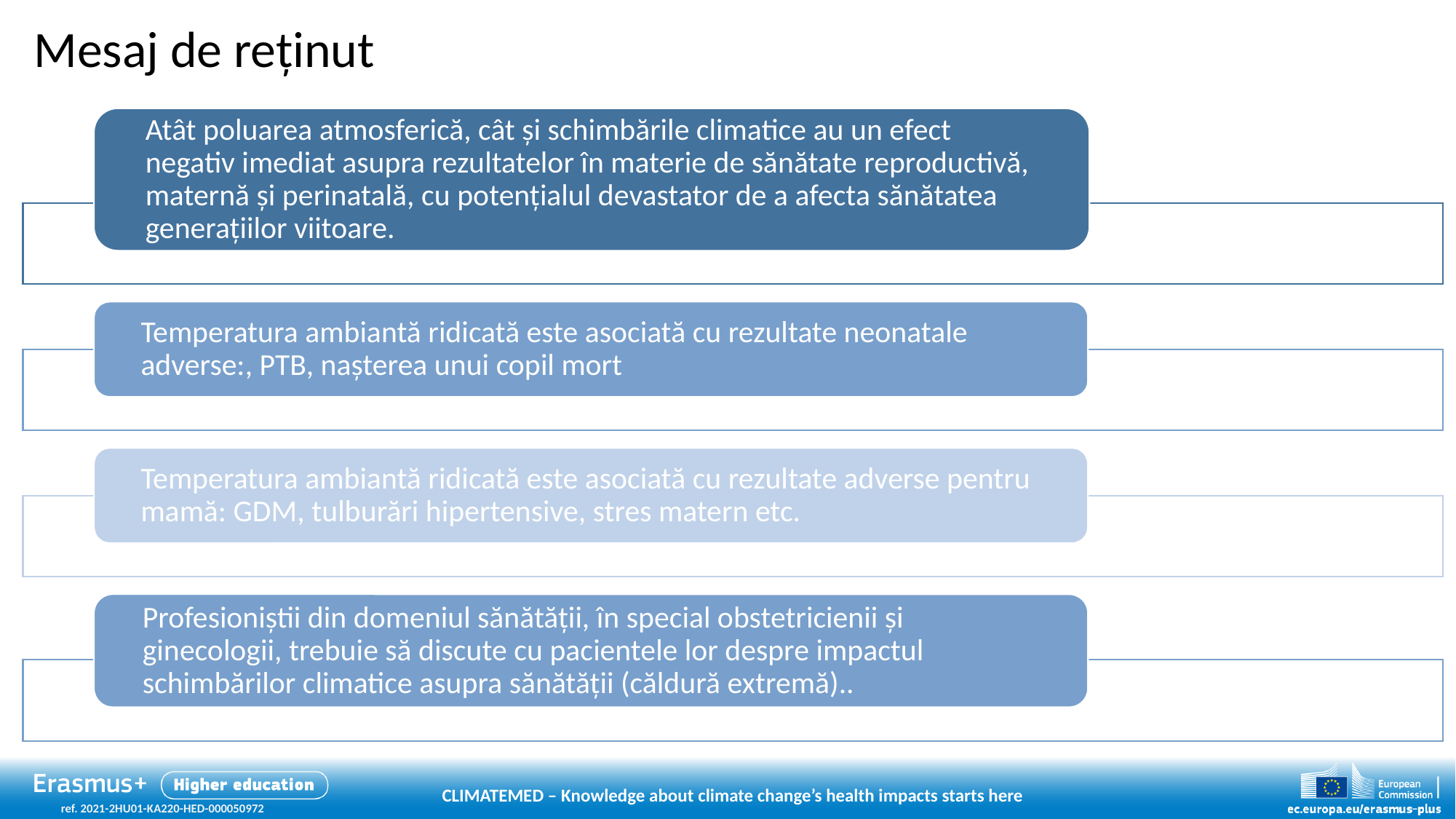

# Mesaj de reținut
Atât poluarea atmosferică, cât și schimbările climatice au un efect negativ imediat asupra rezultatelor în materie de sănătate reproductivă, maternă și perinatală, cu potențialul devastator de a afecta sănătatea generațiilor viitoare.
Temperatura ambiantă ridicată este asociată cu rezultate neonatale adverse:, PTB, nașterea unui copil mort
Temperatura ambiantă ridicată este asociată cu rezultate adverse pentru mamă: GDM, tulburări hipertensive, stres matern etc.
Profesioniștii din domeniul sănătății, în special obstetricienii și ginecologii, trebuie să discute cu pacientele lor despre impactul schimbărilor climatice asupra sănătății (căldură extremă)..